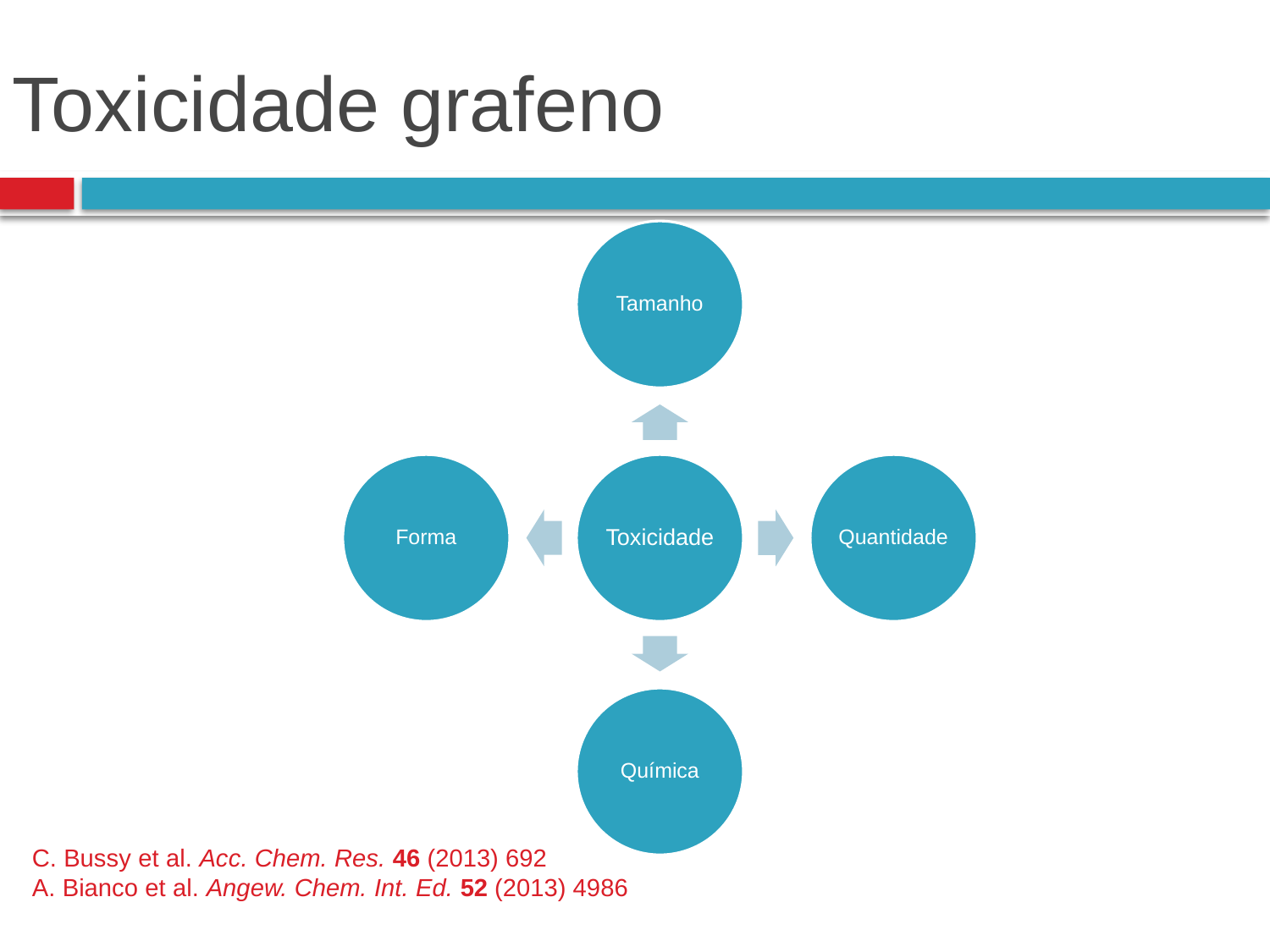

# Toxicidade grafeno
Toxicidade

Tamanho

Quantidade

Química

Forma
C. Bussy et al. Acc. Chem. Res. 46 (2013) 692
A. Bianco et al. Angew. Chem. Int. Ed. 52 (2013) 4986